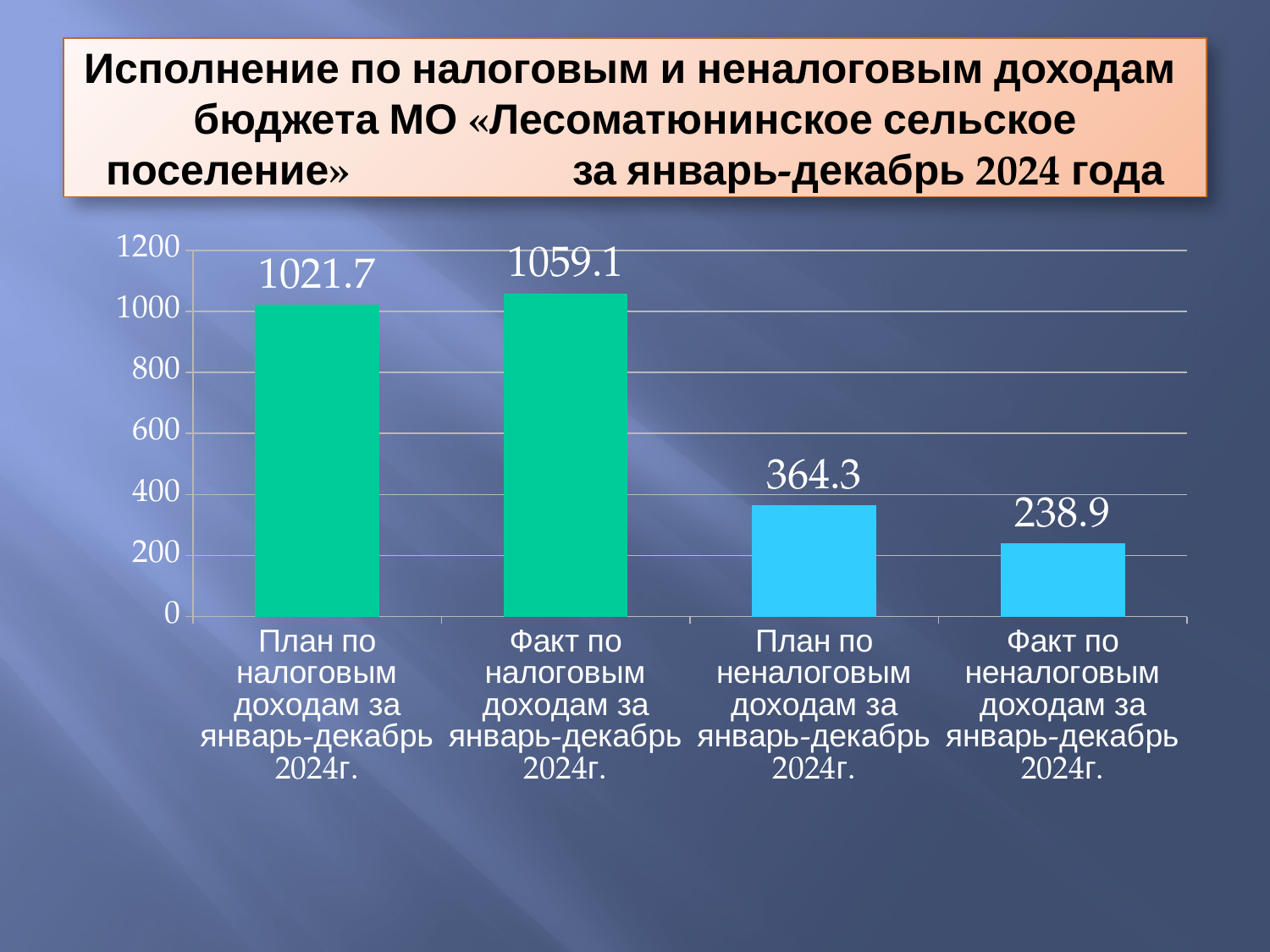

# Исполнение по налоговым и неналоговым доходам  бюджета МО «Лесоматюнинское сельское поселение»                     за январь-декабрь 2024 года

### Chart

| Category | Столбец1 |
|---|---|
| План по налоговым доходам за январь-декабрь 2024г. | 1021.7 |
| Факт по налоговым доходам за январь-декабрь 2024г. | 1059.1 |
| План по неналоговым доходам за январь-декабрь 2024г. | 364.3 |
| Факт по неналоговым доходам за январь-декабрь 2024г. | 238.9 |